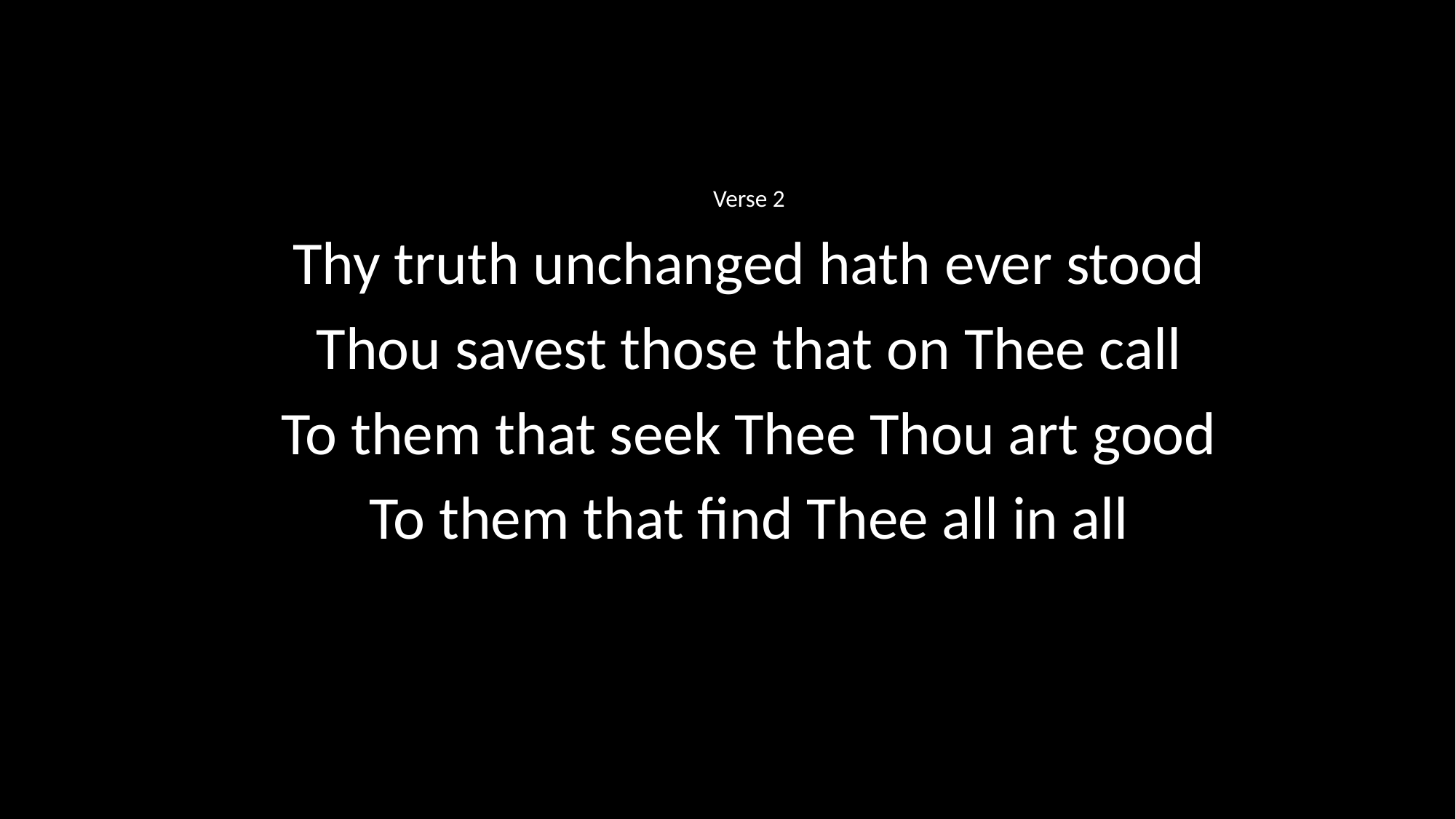

Verse 2
Thy truth unchanged hath ever stood
Thou savest those that on Thee call
To them that seek Thee Thou art good
To them that find Thee all in all